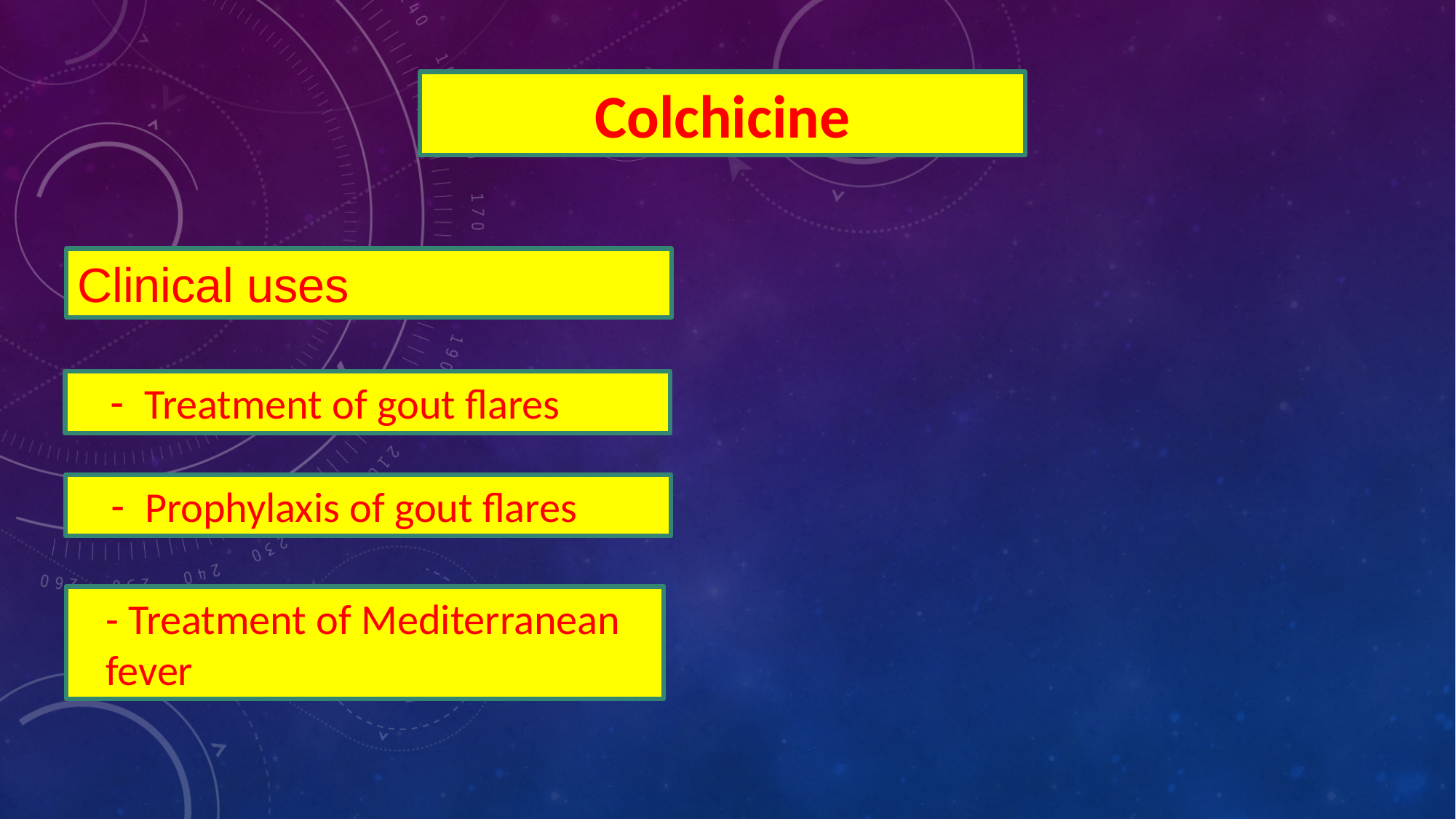

Colchicine
Clinical uses
Treatment of gout flares
Prophylaxis of gout flares
   - Treatment of Mediterranean
   fever